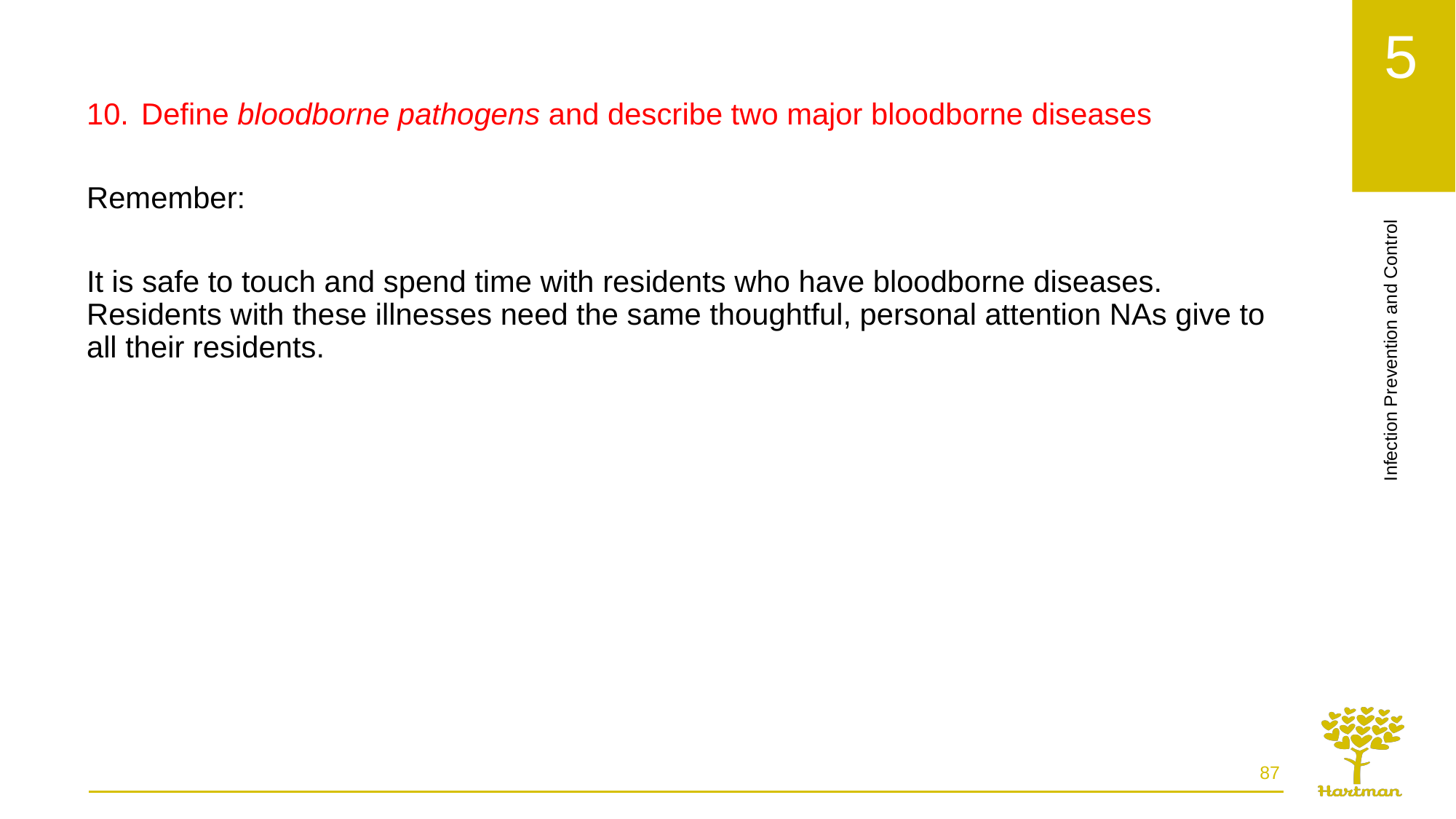

Define bloodborne pathogens and describe two major bloodborne diseases

Remember:

It is safe to touch and spend time with residents who have bloodborne diseases. Residents with these illnesses need the same thoughtful, personal attention NAs give to all their residents.

87